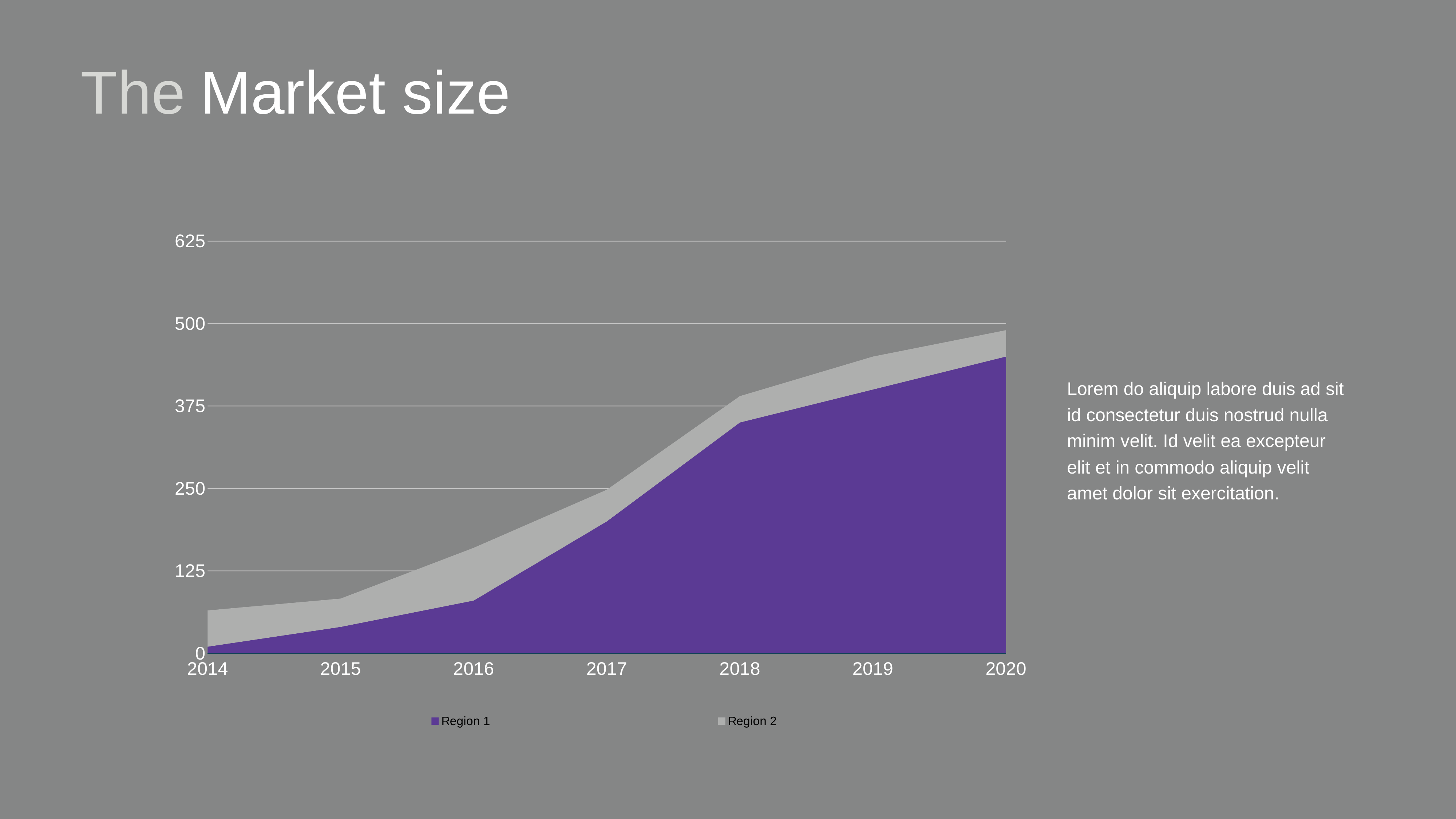

The
Market size

### Chart

| Category | Region 1 | Region 2 |
|---|---|---|
| 2014 | 10.0 | 55.0 |
| 2015 | 40.0 | 43.0 |
| 2016 | 80.0 | 80.0 |
| 2017 | 200.0 | 48.0 |
| 2018 | 350.0 | 40.0 |
| 2019 | 400.0 | 50.0 |
| 2020 | 450.0 | 40.0 |
Lorem do aliquip labore duis ad sit id consectetur duis nostrud nulla minim velit. Id velit ea excepteur elit et in commodo aliquip velit amet dolor sit exercitation.